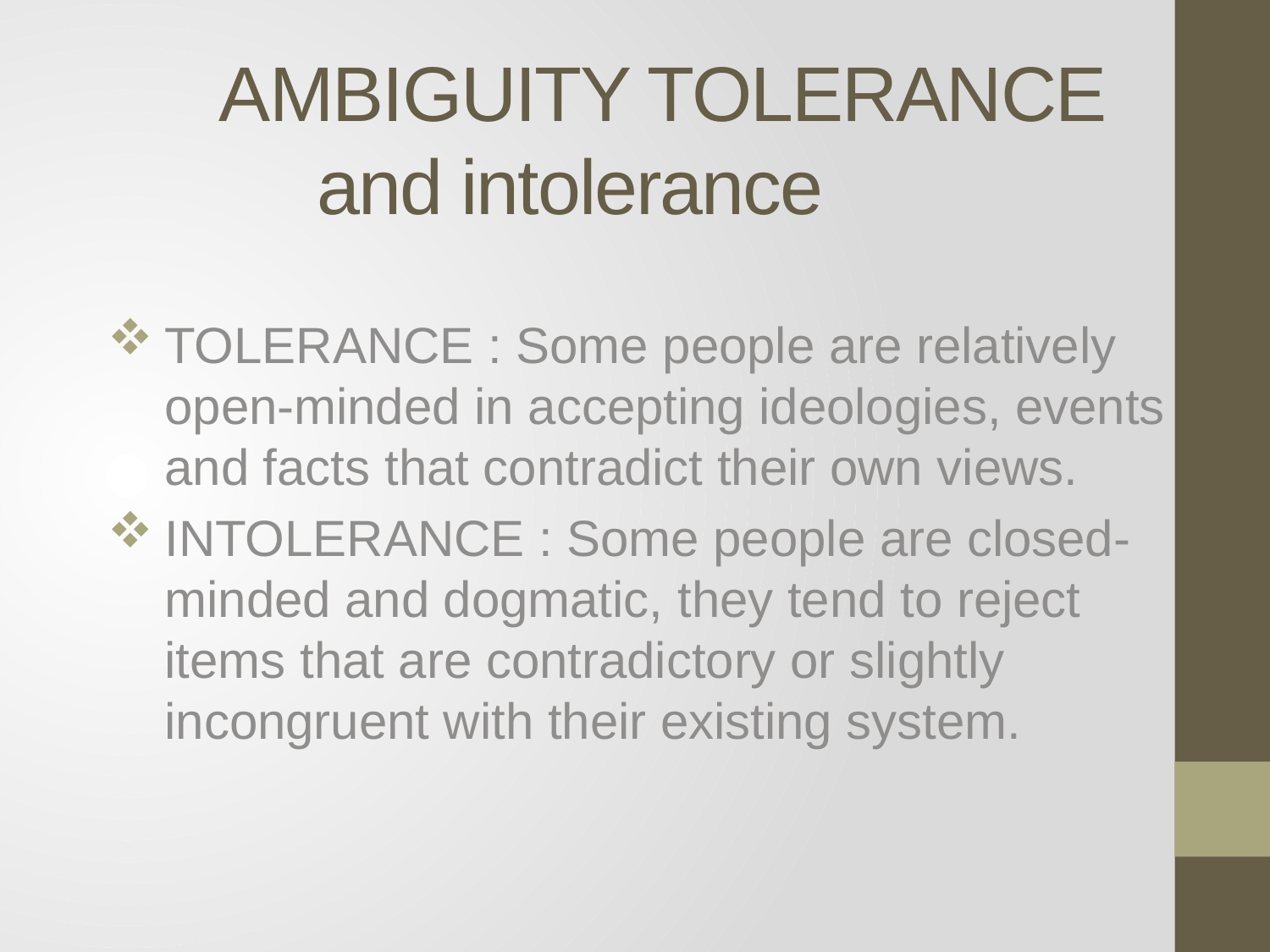

# AMBIGUITY TOLERANCE and intolerance
TOLERANCE : Some people are relatively open-minded in accepting ideologies, events and facts that contradict their own views.
INTOLERANCE : Some people are closed-minded and dogmatic, they tend to reject items that are contradictory or slightly incongruent with their existing system.